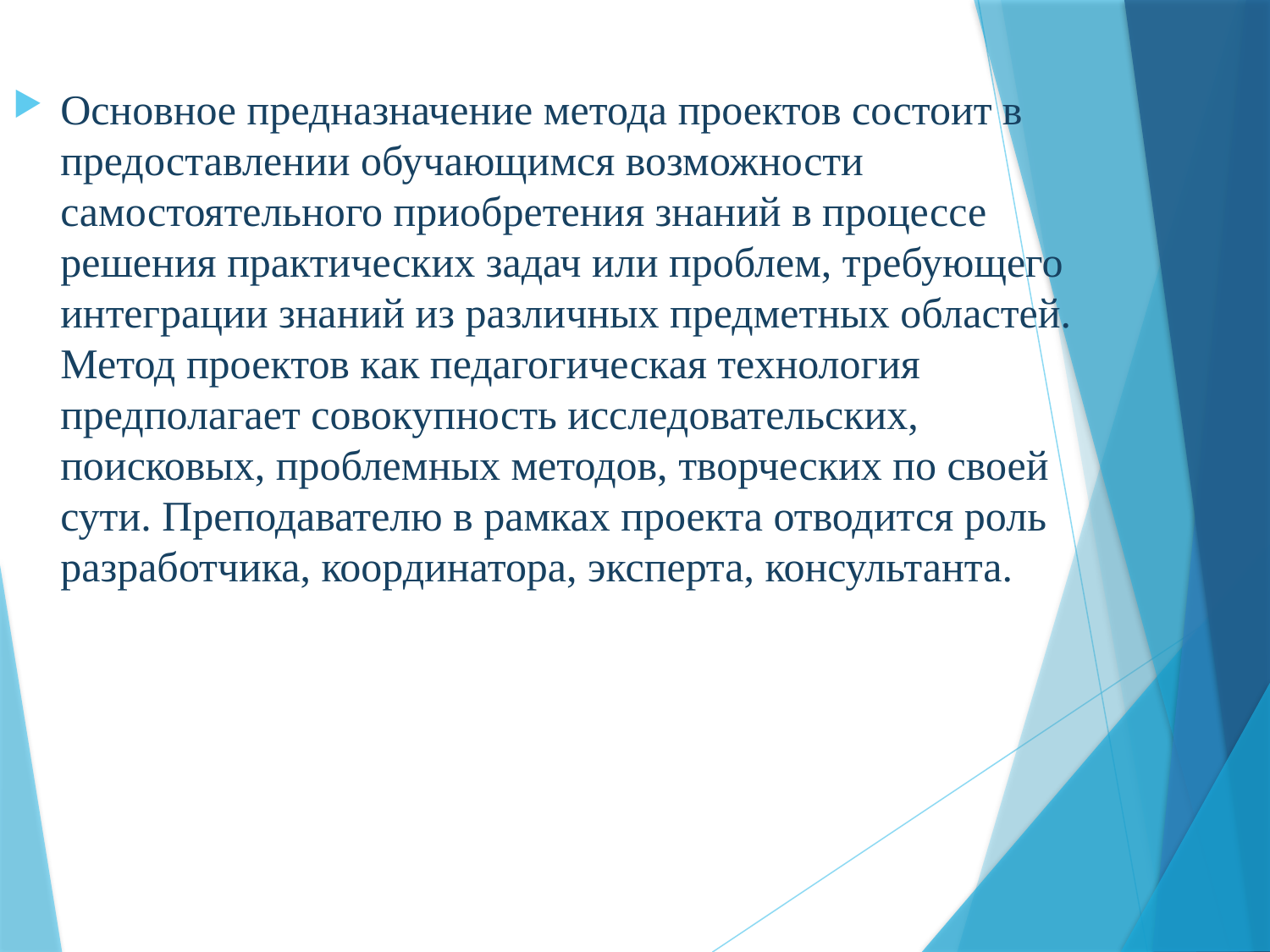

Основное предназначение метода проектов состоит в предоставлении обучающимся возможности самостоятельного приобретения знаний в процессе решения практических задач или проблем, требующего интеграции знаний из различных предметных областей. Метод проектов как педагогическая технология предполагает совокупность исследовательских, поисковых, проблемных методов, творческих по своей сути. Преподавателю в рамках проекта отводится роль разработчика, координатора, эксперта, консультанта.